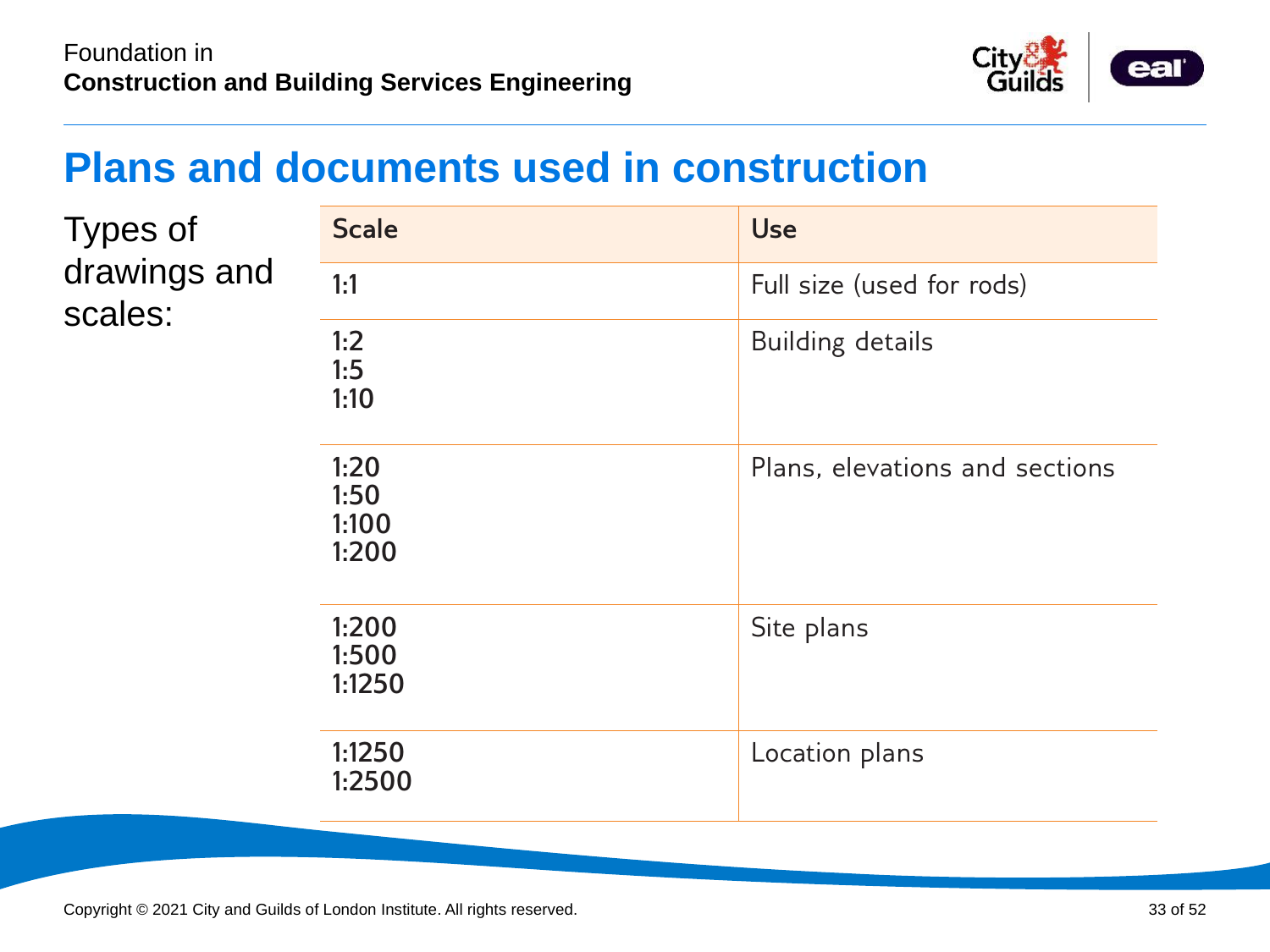

# Plans and documents used in construction
Types of drawings and scales:

| Scale | Use |
| --- | --- |
| 1:1 | Full size (used for rods) |
| 1:2 1:5 1:10 | Building details |
| 1:20 1:50 1:100 1:200 | Plans, elevations and sections |
| 1:200 1:500 1:1250 | Site plans |
| 1:1250 1:2500 | Location plans |